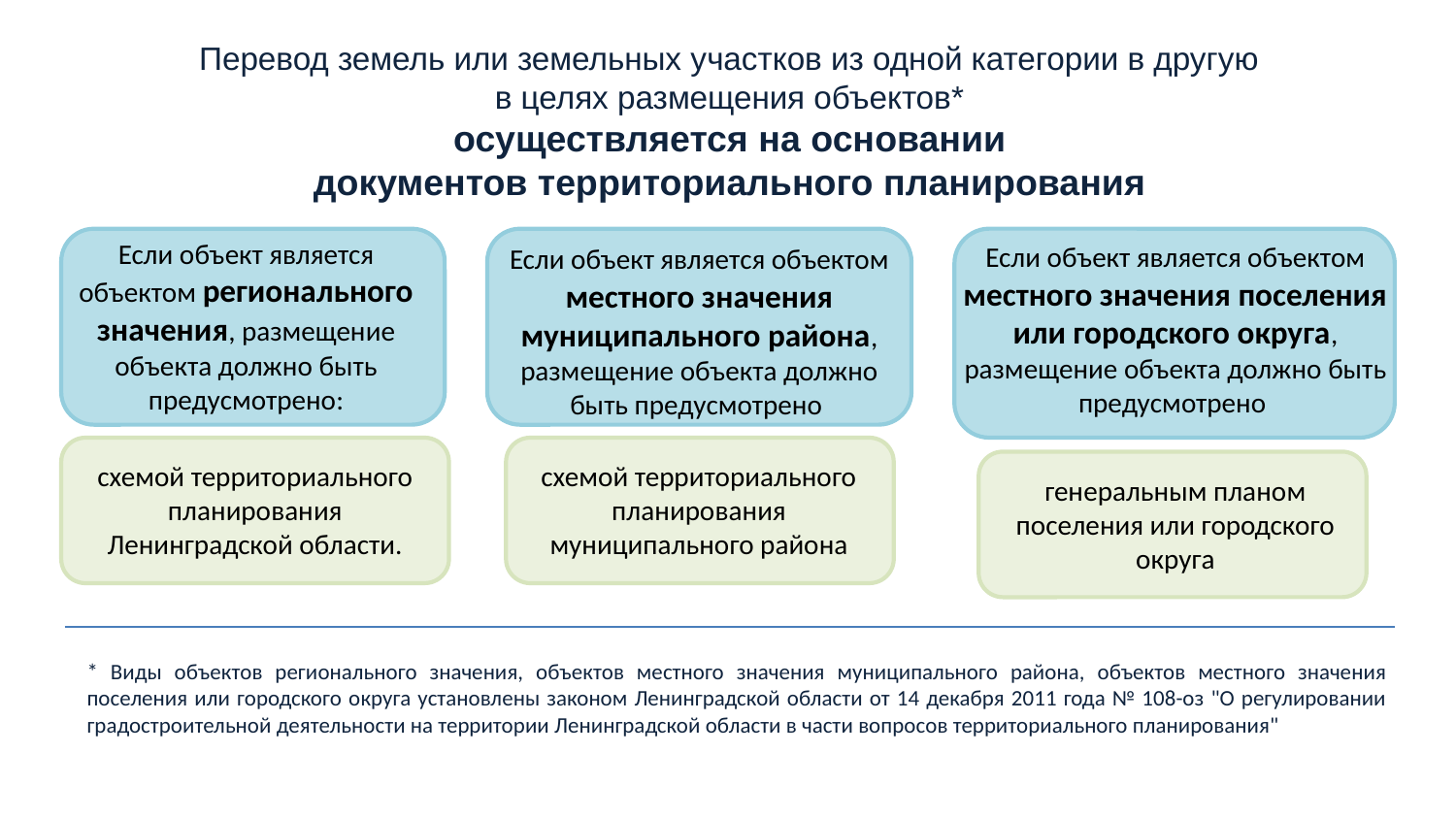

Перевод земель или земельных участков из одной категории в другую
в целях размещения объектов*
осуществляется на основании
документов территориального планирования
Если объект является объектом регионального значения, размещение объекта должно быть предусмотрено:

Если объект является объектом местного значения поселения или городского округа, размещение объекта должно быть предусмотрено
Если объект является объектом местного значения муниципального района, размещение объекта должно быть предусмотрено

схемой территориального планирования Ленинградской области.
схемой территориального планирования муниципального района

генеральным планом поселения или городского округа
* Виды объектов регионального значения, объектов местного значения муниципального района, объектов местного значения поселения или городского округа установлены законом Ленинградской области от 14 декабря 2011 года № 108-оз "О регулировании градостроительной деятельности на территории Ленинградской области в части вопросов территориального планирования"